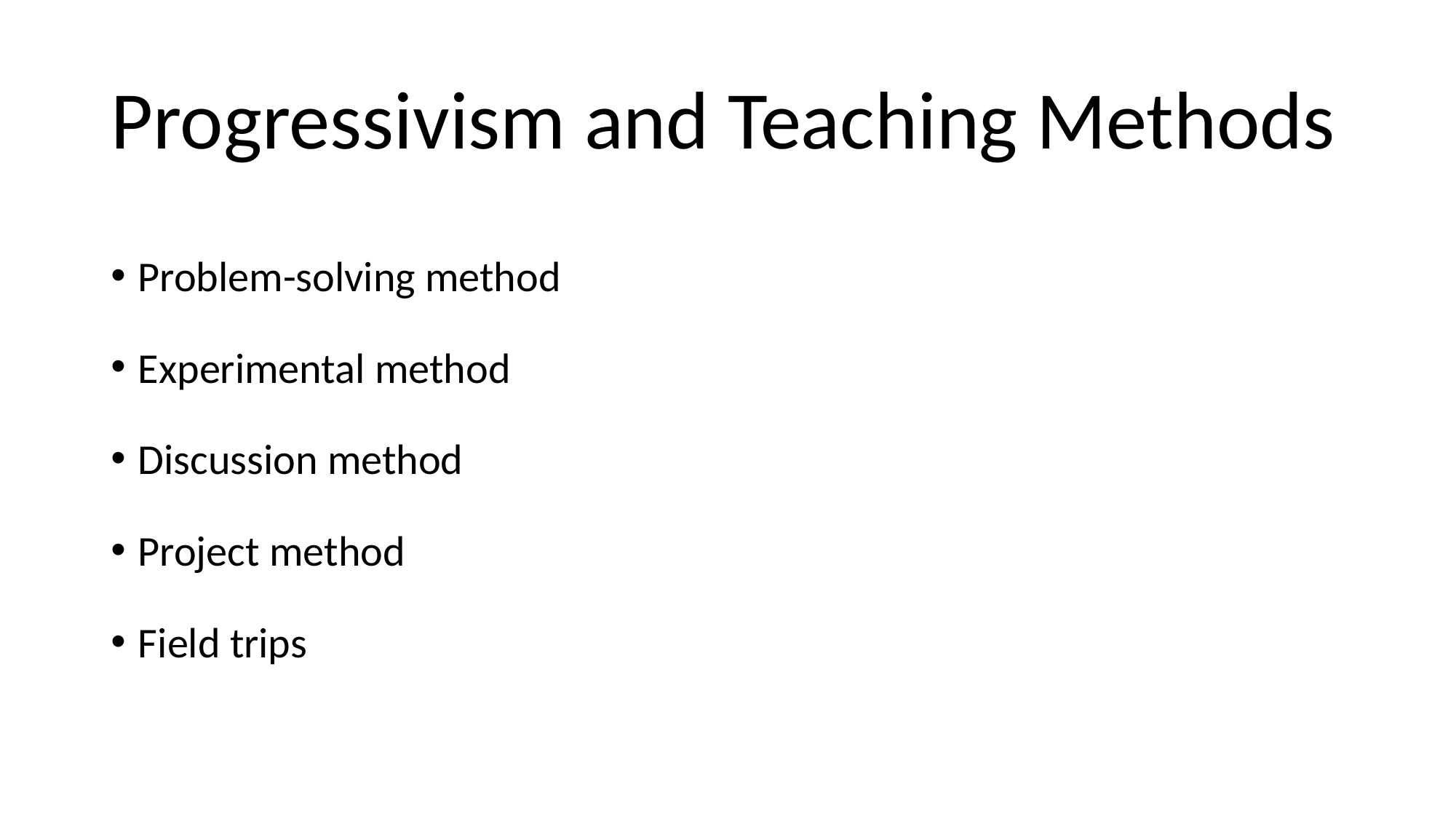

# Progressivism and Teaching Methods
Problem-solving method
Experimental method
Discussion method
Project method
Field trips